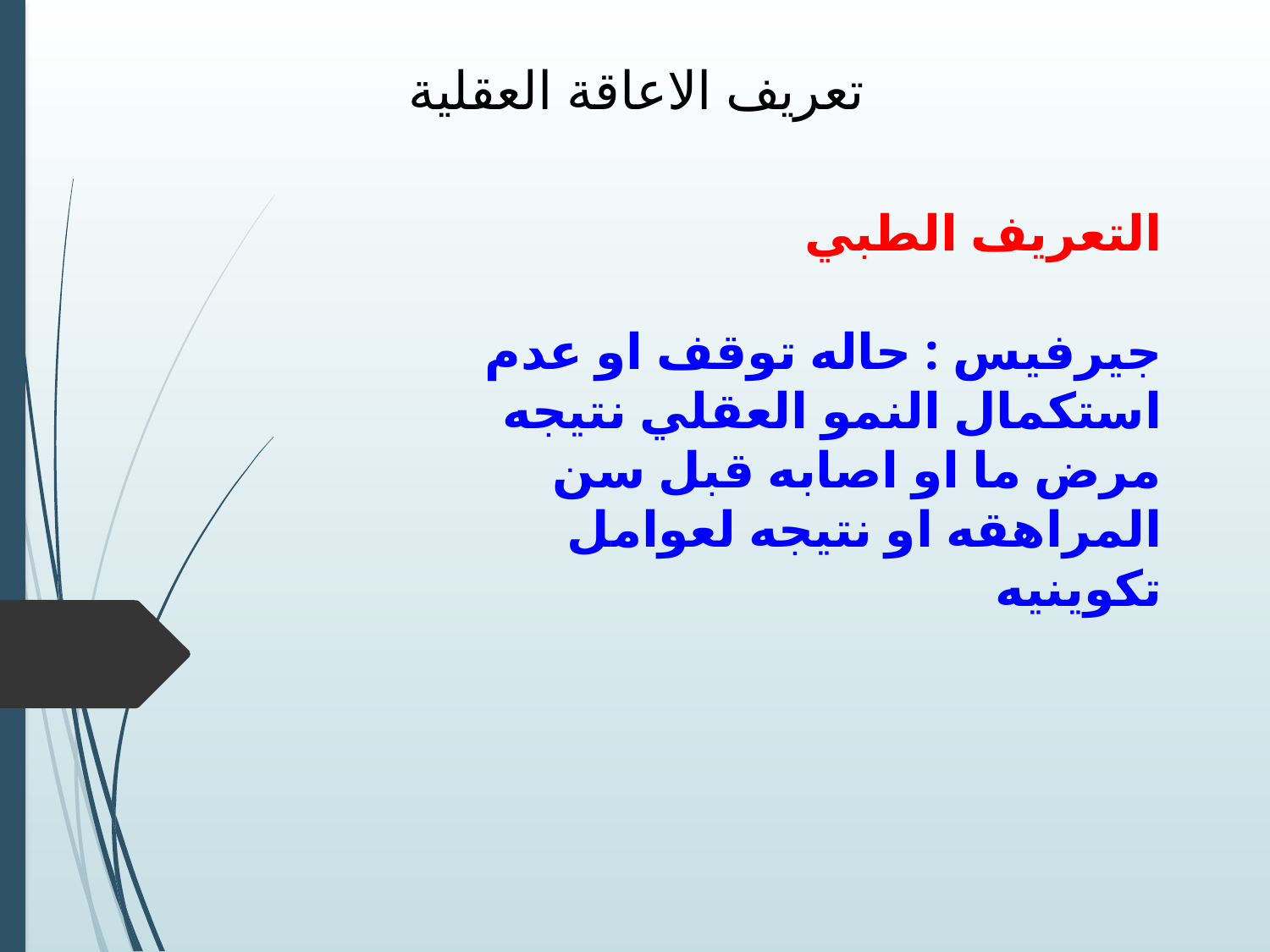

تعريف الاعاقة العقلية
# التعريف الطبي جيرفيس : حاله توقف او عدم استكمال النمو العقلي نتيجه مرض ما او اصابه قبل سن المراهقه او نتيجه لعوامل تكوينيه